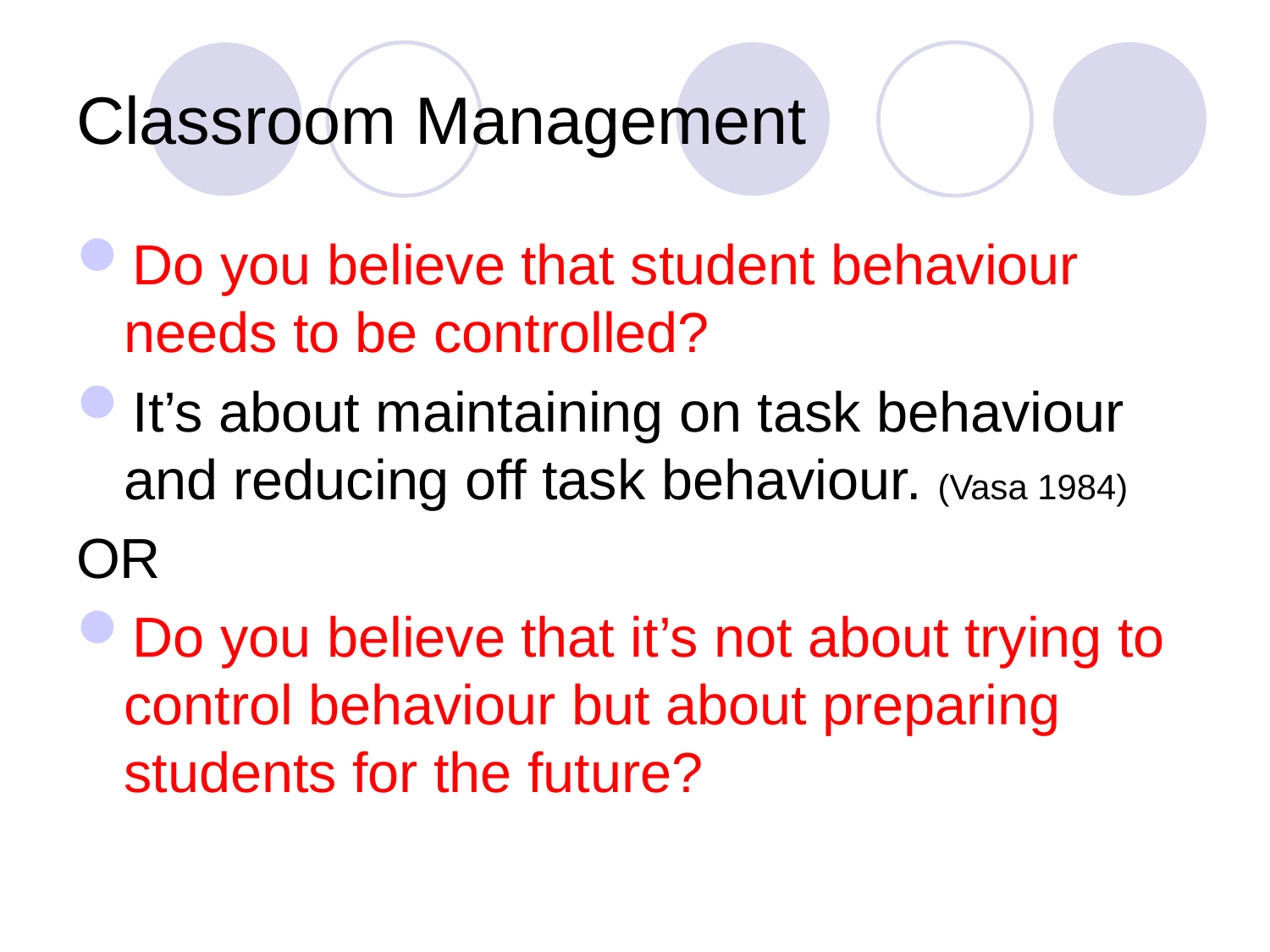

# Classroom Management
Do you believe that student behaviour needs to be controlled?
It’s about maintaining on task behaviour and reducing off task behaviour. (Vasa 1984)
OR
Do you believe that it’s not about trying to control behaviour but about preparing students for the future?